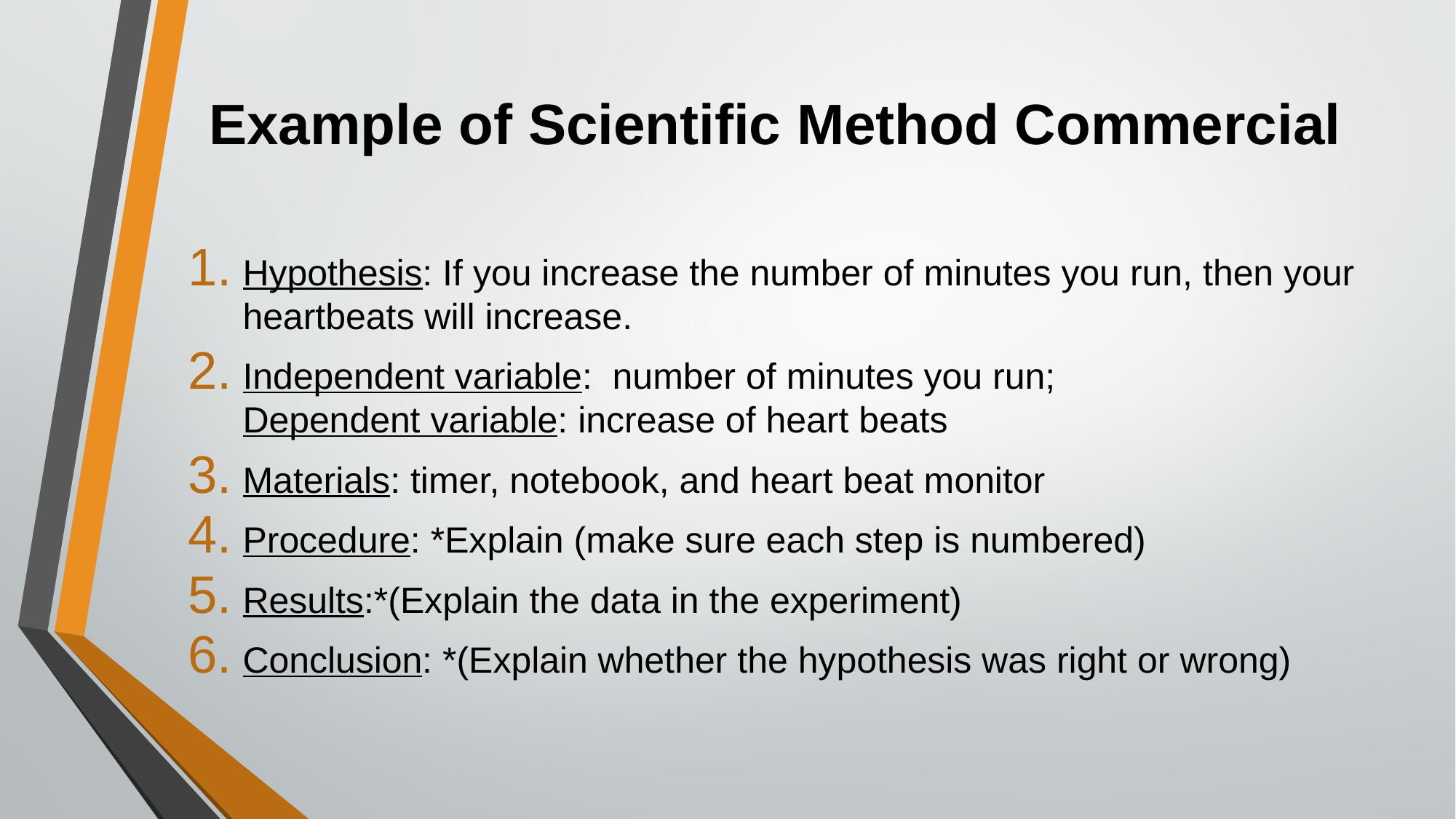

# Example of Scientific Method Commercial
Hypothesis: If you increase the number of minutes you run, then your heartbeats will increase.
Independent variable:  number of minutes you run;                           Dependent variable: increase of heart beats
Materials: timer, notebook, and heart beat monitor
Procedure: *Explain (make sure each step is numbered)
Results:*(Explain the data in the experiment)
Conclusion: *(Explain whether the hypothesis was right or wrong)